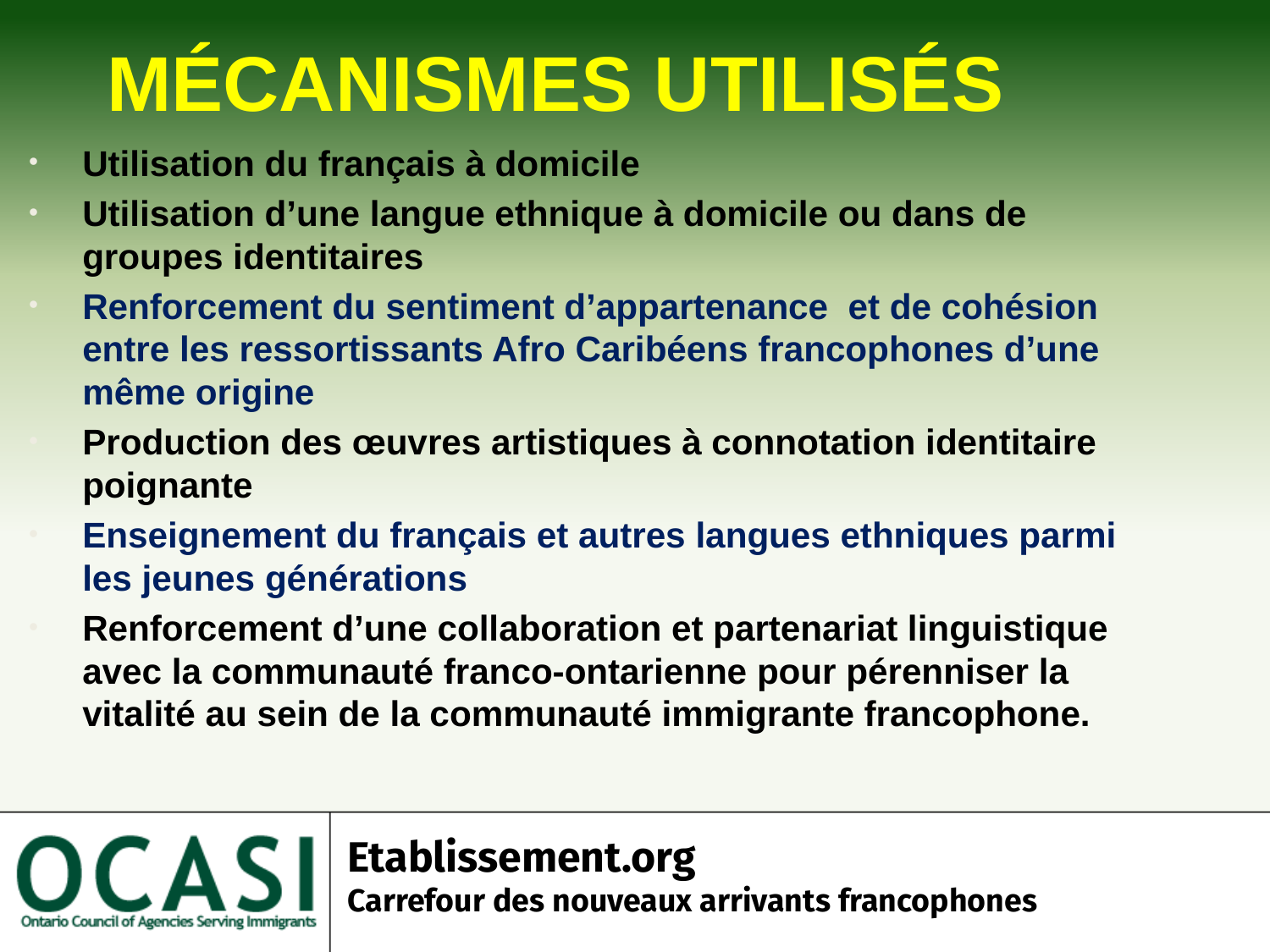

MÉCANISMES UTILISÉS
Utilisation du français à domicile
Utilisation d’une langue ethnique à domicile ou dans de groupes identitaires
Renforcement du sentiment d’appartenance  et de cohésion entre les ressortissants Afro Caribéens francophones d’une même origine
Production des œuvres artistiques à connotation identitaire poignante
Enseignement du français et autres langues ethniques parmi les jeunes générations
Renforcement d’une collaboration et partenariat linguistique avec la communauté franco-ontarienne pour pérenniser la vitalité au sein de la communauté immigrante francophone.

Etablissement.org
Carrefour des nouveaux arrivants francophones